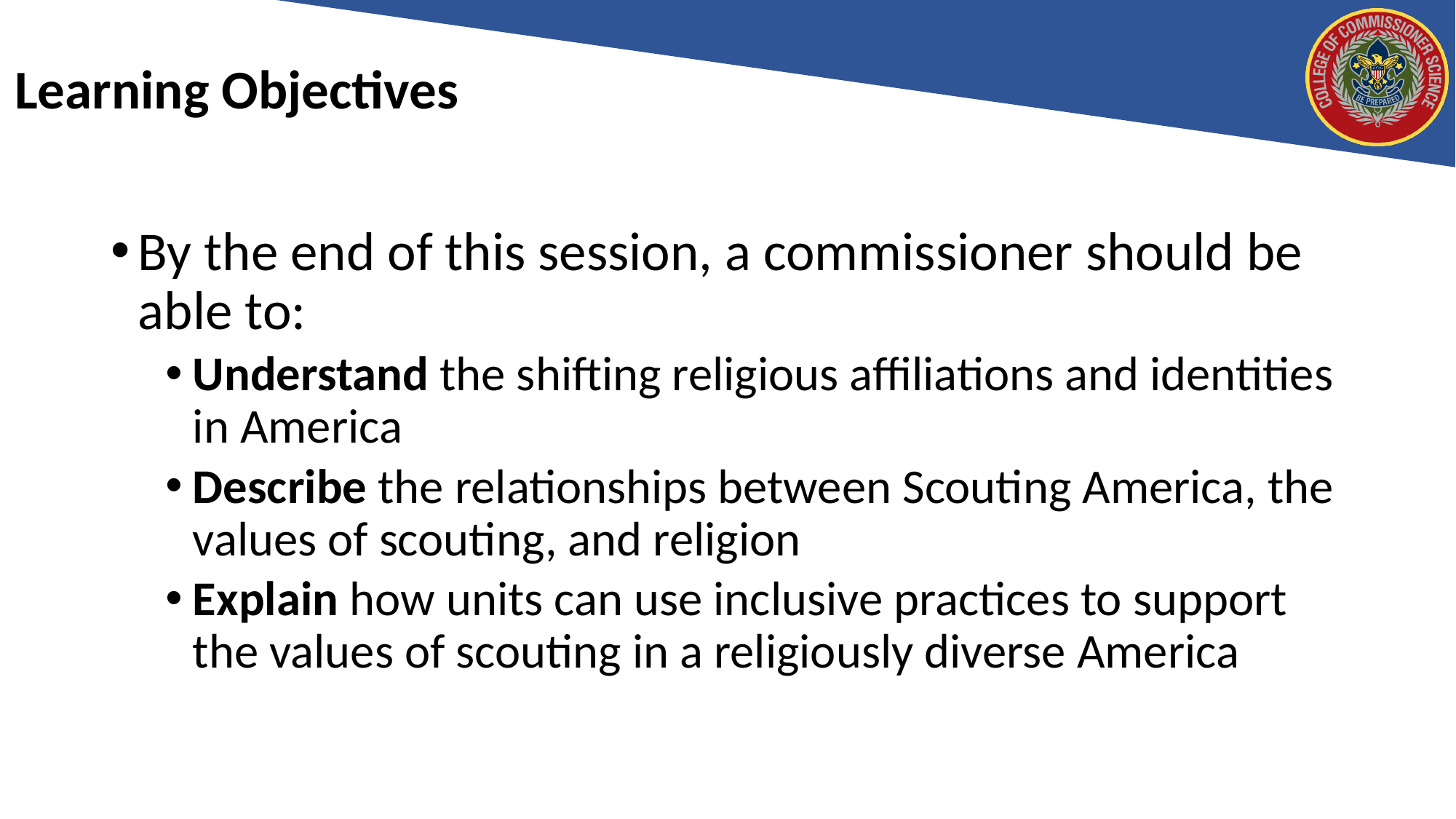

# Learning Objectives
By the end of this session, a commissioner should be able to:
Understand the shifting religious affiliations and identities in America
Describe the relationships between Scouting America, the values of scouting, and religion
Explain how units can use inclusive practices to support the values of scouting in a religiously diverse America